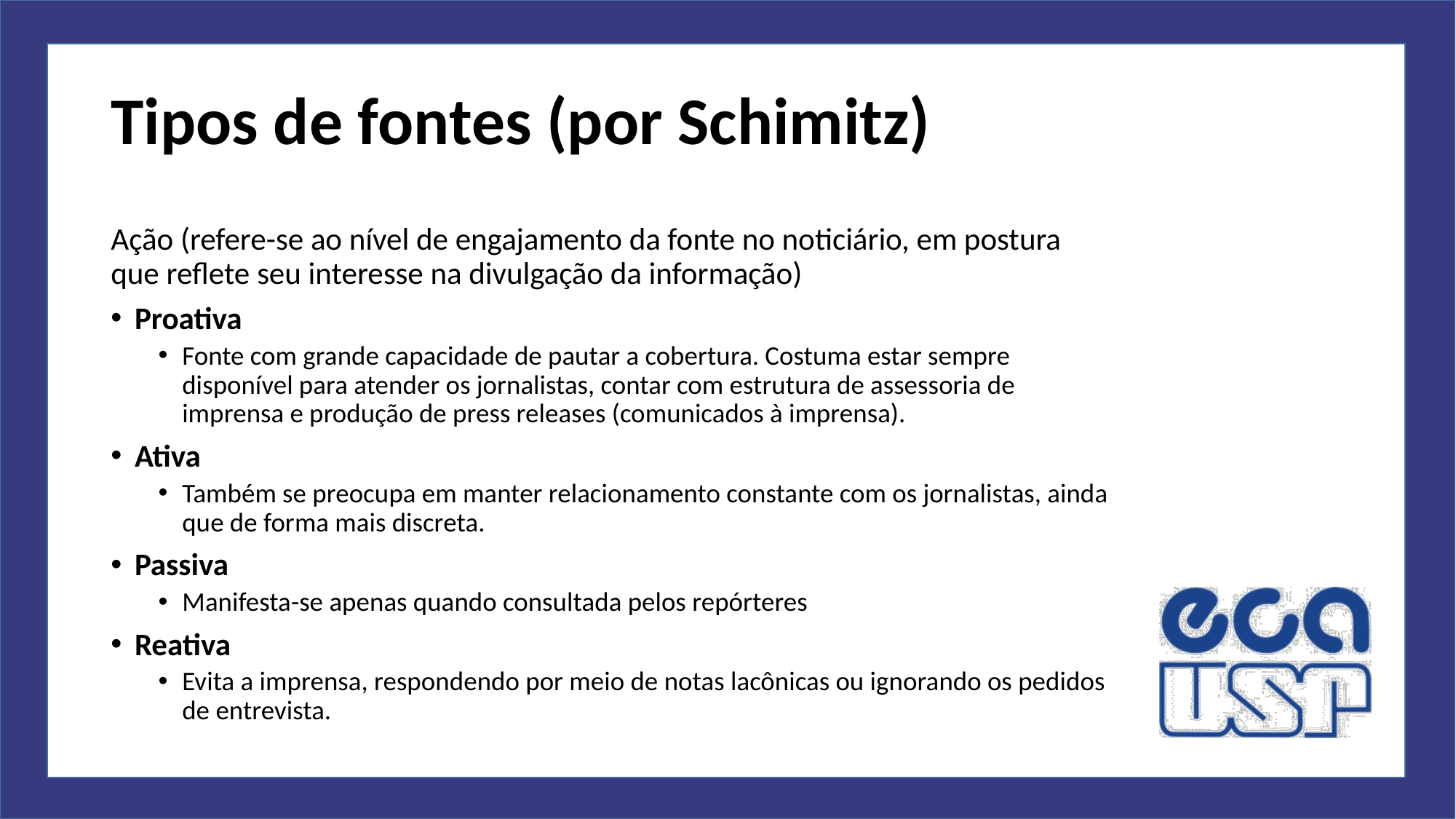

# Tipos de fontes (por Schimitz)
Ação (refere-se ao nível de engajamento da fonte no noticiário, em postura que reflete seu interesse na divulgação da informação)
Proativa
Fonte com grande capacidade de pautar a cobertura. Costuma estar sempre disponível para atender os jornalistas, contar com estrutura de assessoria de imprensa e produção de press releases (comunicados à imprensa).
Ativa
Também se preocupa em manter relacionamento constante com os jornalistas, ainda que de forma mais discreta.
Passiva
Manifesta-se apenas quando consultada pelos repórteres
Reativa
Evita a imprensa, respondendo por meio de notas lacônicas ou ignorando os pedidos de entrevista.